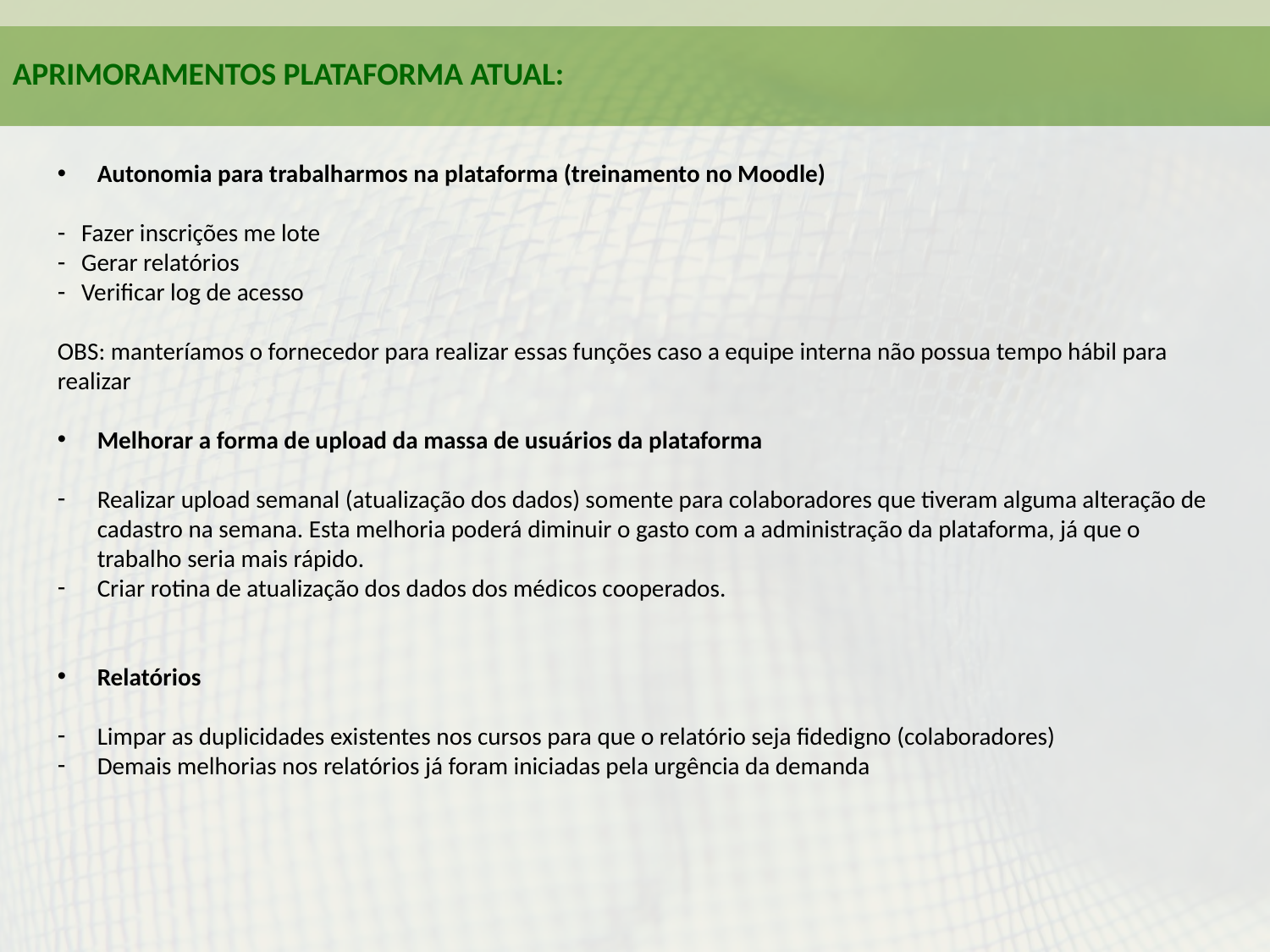

APRIMORAMENTOS PLATAFORMA ATUAL:

Autonomia para trabalharmos na plataforma (treinamento no Moodle)

Fazer inscrições me lote
Gerar relatórios
Verificar log de acesso

OBS: manteríamos o fornecedor para realizar essas funções caso a equipe interna não possua tempo hábil para realizar

Melhorar a forma de upload da massa de usuários da plataforma

Realizar upload semanal (atualização dos dados) somente para colaboradores que tiveram alguma alteração de cadastro na semana. Esta melhoria poderá diminuir o gasto com a administração da plataforma, já que o trabalho seria mais rápido.
Criar rotina de atualização dos dados dos médicos cooperados.

Relatórios

Limpar as duplicidades existentes nos cursos para que o relatório seja fidedigno (colaboradores)
Demais melhorias nos relatórios já foram iniciadas pela urgência da demanda